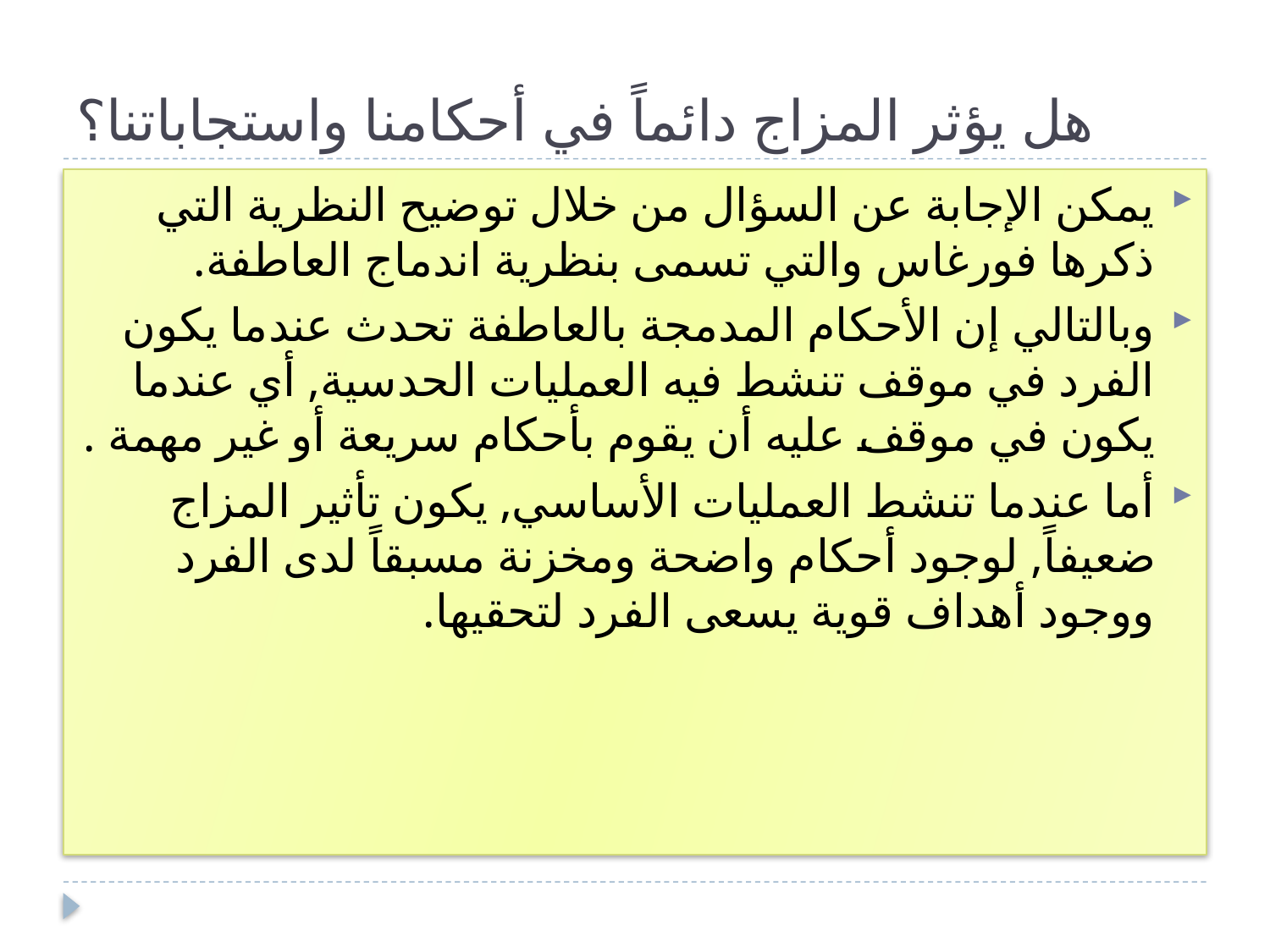

# هل يؤثر المزاج دائماً في أحكامنا واستجاباتنا؟
يمكن الإجابة عن السؤال من خلال توضيح النظرية التي ذكرها فورغاس والتي تسمى بنظرية اندماج العاطفة.
وبالتالي إن الأحكام المدمجة بالعاطفة تحدث عندما يكون الفرد في موقف تنشط فيه العمليات الحدسية, أي عندما يكون في موقف عليه أن يقوم بأحكام سريعة أو غير مهمة .
أما عندما تنشط العمليات الأساسي, يكون تأثير المزاج ضعيفاً, لوجود أحكام واضحة ومخزنة مسبقاً لدى الفرد ووجود أهداف قوية يسعى الفرد لتحقيها.